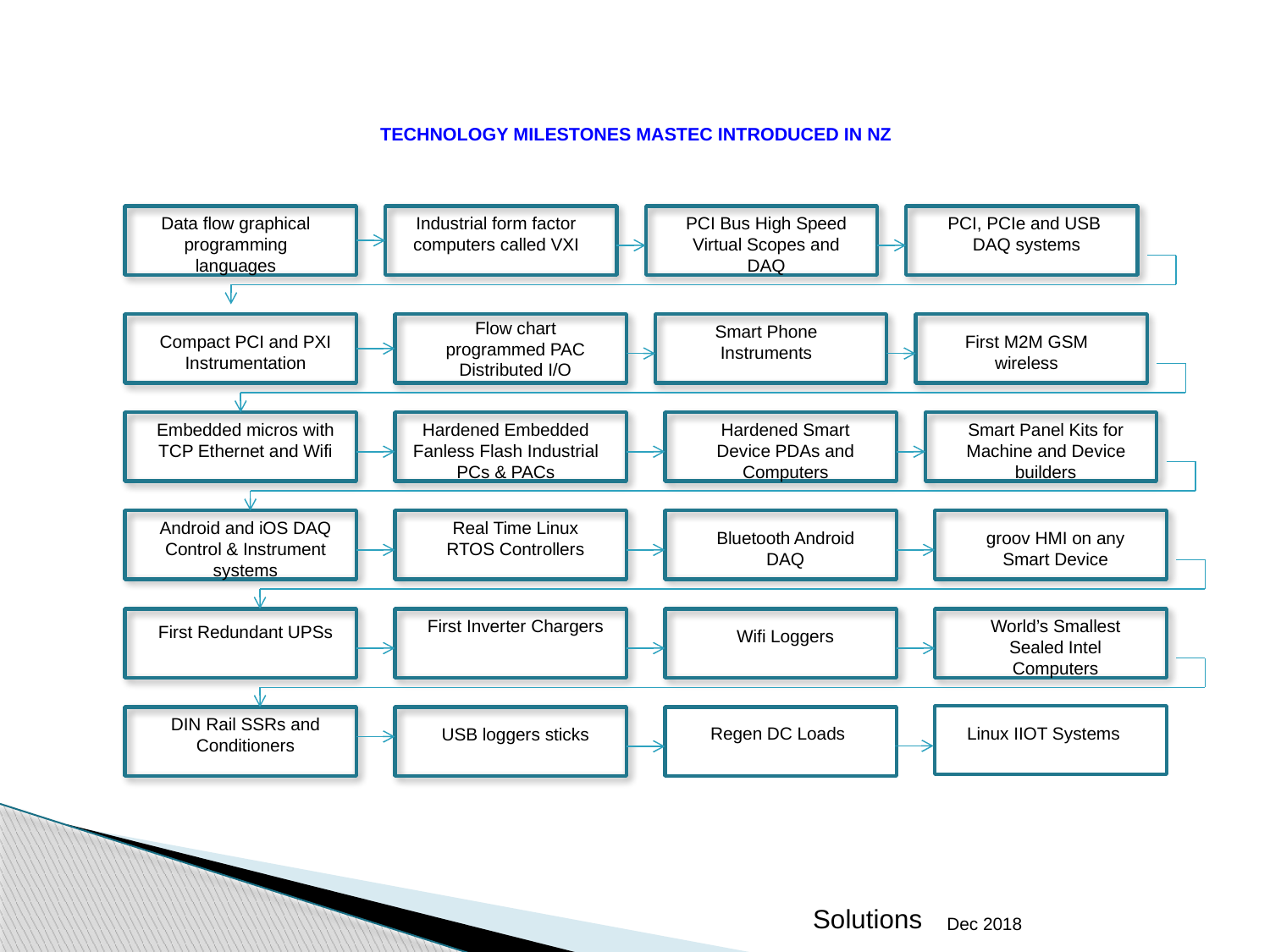

# TECHNOLOGY MILESTONES MASTEC INTRODUCED IN NZ

Data flow graphical programming languages

Industrial form factor computers called VXI

PCI Bus High Speed Virtual Scopes and DAQ

PCI, PCIe and USB  DAQ systems
Flow chart programmed PAC Distributed I/O

Smart Phone Instruments

Compact PCI and PXI Instrumentation
First M2M GSM wireless

Embedded micros with TCP Ethernet and Wifi

Hardened Embedded Fanless Flash Industrial PCs & PACs

Hardened Smart Device PDAs and Computers

Smart Panel Kits for Machine and Device builders

Android and iOS DAQ Control & Instrument systems

Real Time Linux RTOS Controllers

Bluetooth Android DAQ
groov HMI on any Smart Device

First Inverter Chargers

World’s Smallest Sealed Intel Computers
First Redundant UPSs
Wifi Loggers

DIN Rail SSRs and Conditioners

USB loggers sticks

Regen DC Loads
Linux IIOT Systems
Solutions
Dec 2018